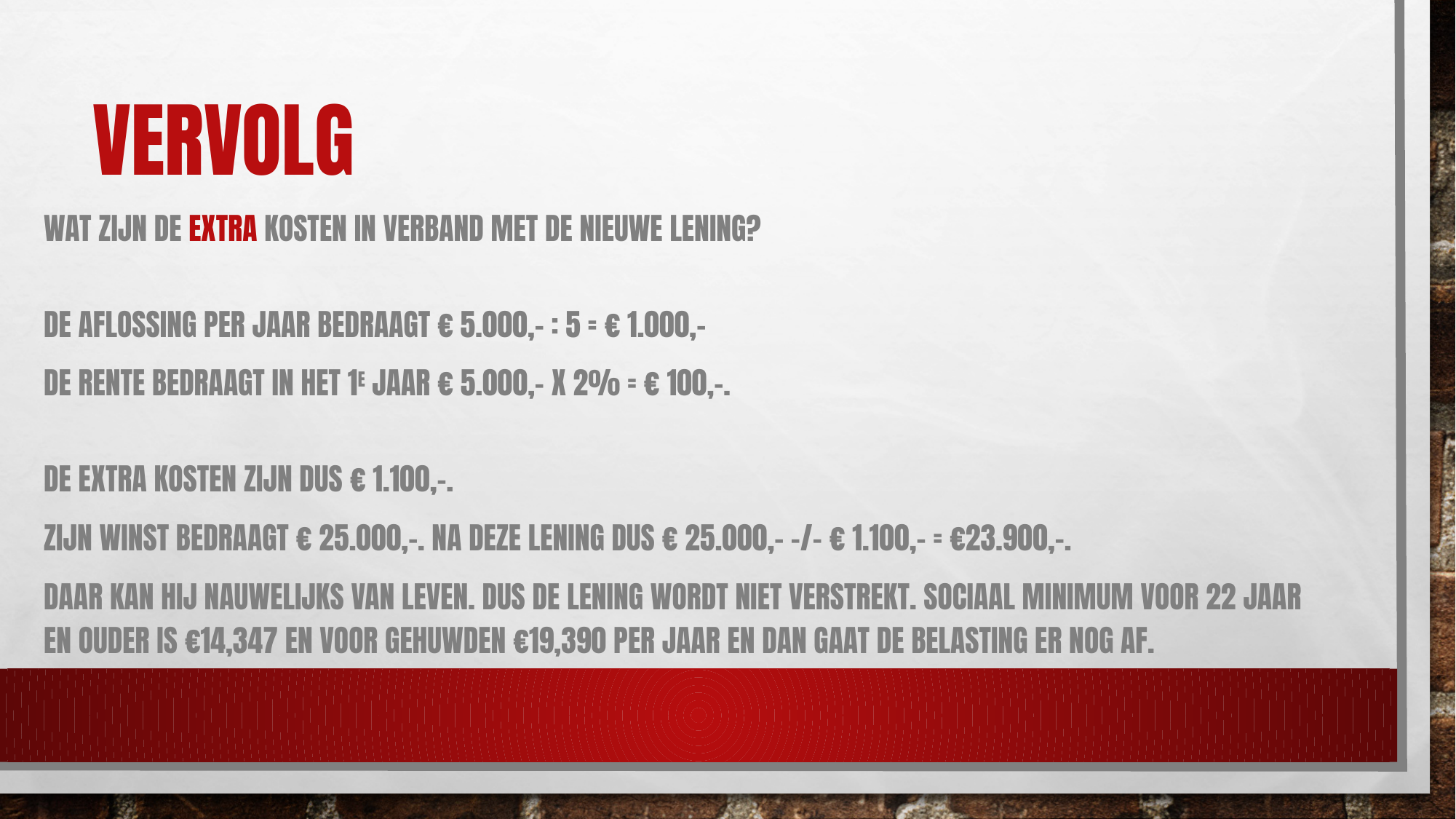

# Vervolg
Wat zijn de extra kosten in verband met de nieuwe lening?

De aflossing per jaar bedraagt € 5.000,- : 5 = € 1.000,-
De rente bedraagt in het 1e jaar € 5.000,- x 2% = € 100,-.

De extra kosten zijn dus € 1.100,-.
Zijn winst bedraagt € 25.000,-. Na deze lening dus € 25.000,- -/- € 1.100,- = €23.900,-.
Daar kan hij nauwelijks van leven. Dus de lening wordt niet verstrekt. Sociaal minimum voor 22 jaar en ouder is €14,347 en voor gehuwden €19,390 per jaar en dan gaat de belasting er nog af.